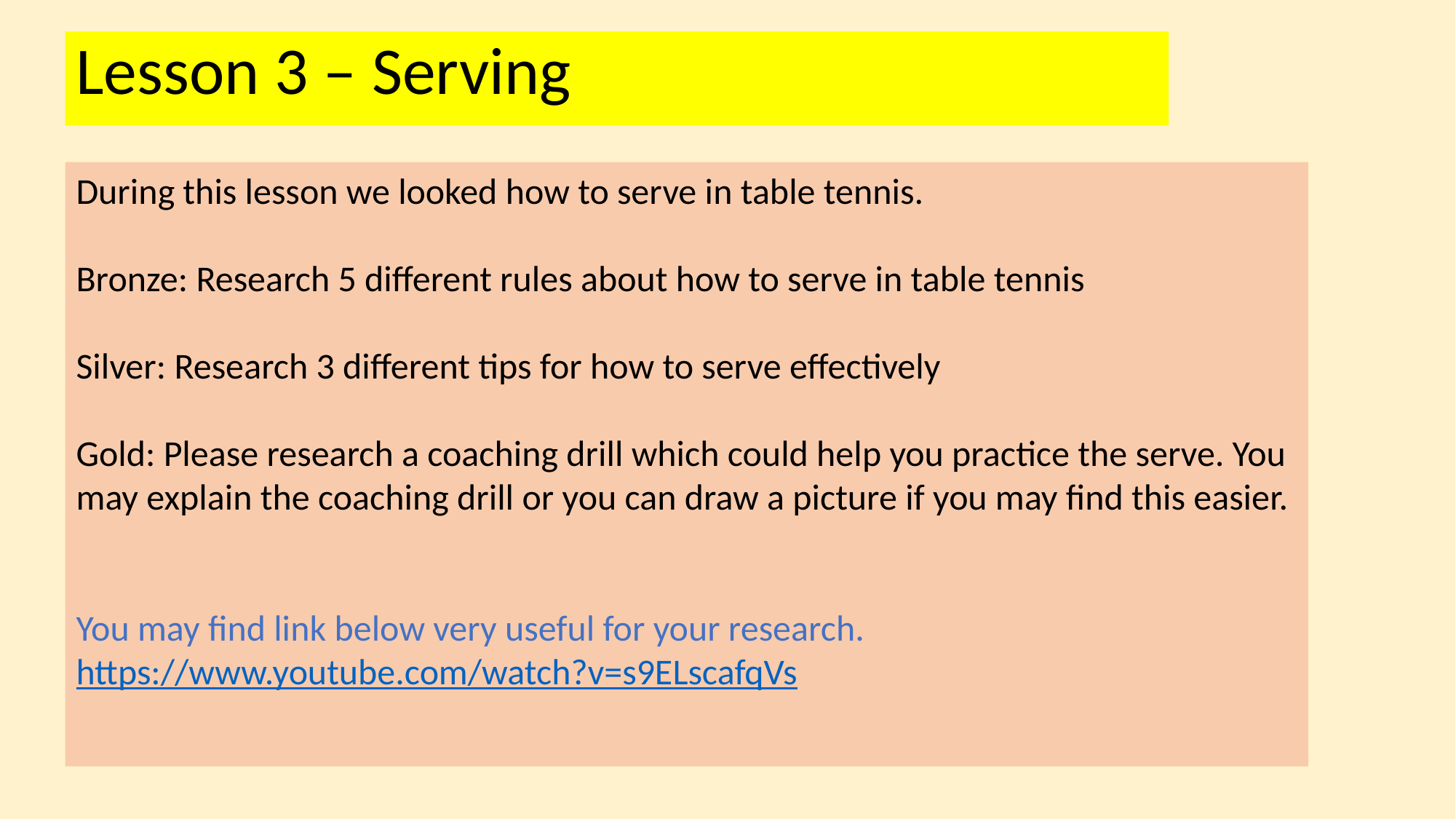

Lesson 3 – Serving
During this lesson we looked how to serve in table tennis.

Bronze: Research 5 different rules about how to serve in table tennis

Silver: Research 3 different tips for how to serve effectively

Gold: Please research a coaching drill which could help you practice the serve. You may explain the coaching drill or you can draw a picture if you may find this easier.

You may find link below very useful for your research.
https://www.youtube.com/watch?v=s9ELscafqVs